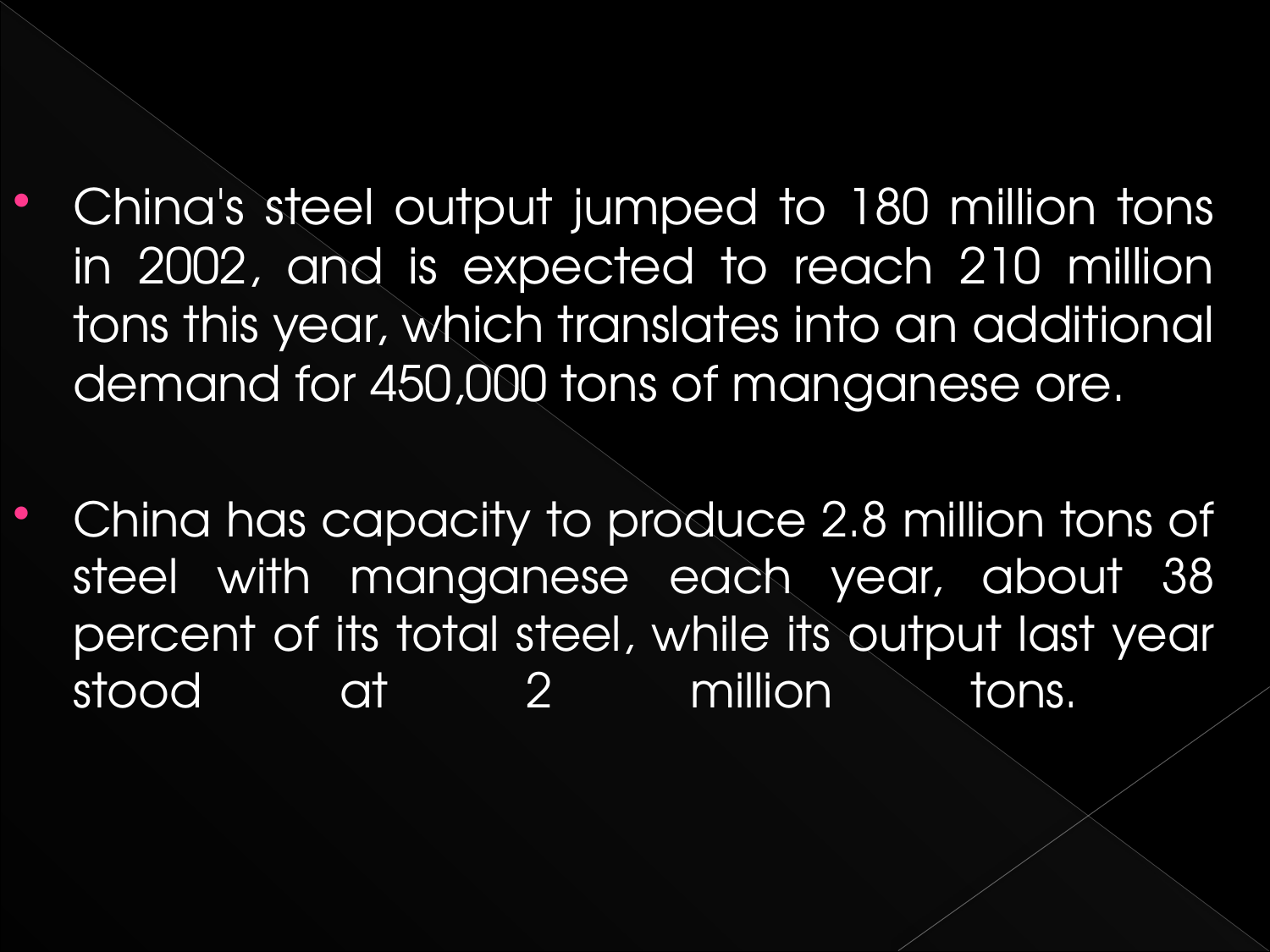

China's steel output jumped to 180 million tons in 2002, and is expected to reach 210 million tons this year, which translates into an additional demand for 450,000 tons of manganese ore.

China has capacity to produce 2.8 million tons of steel with manganese each year, about 38 percent of its total steel, while its output last year stood at 2 million tons.